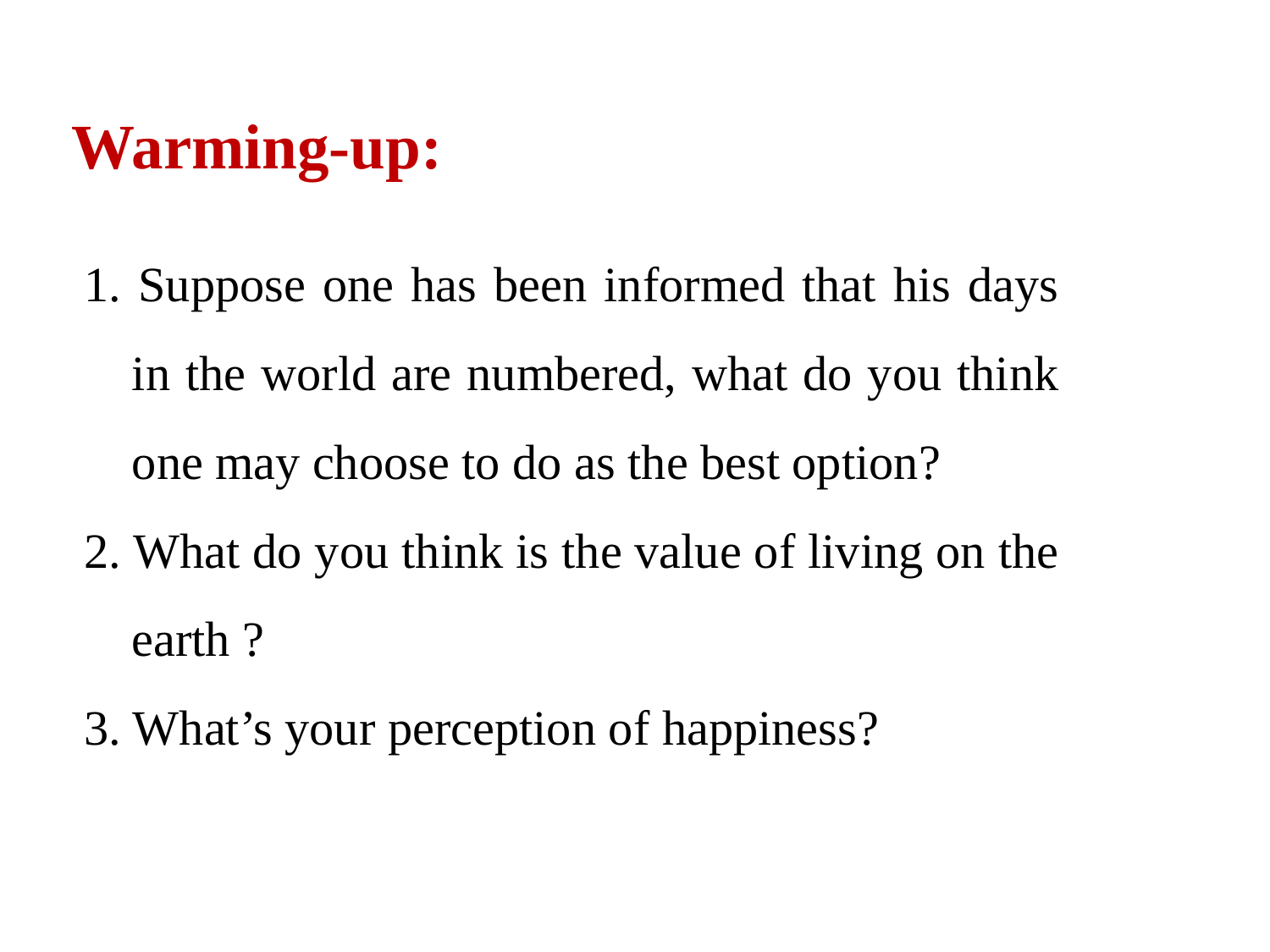

Warming-up:
1. Suppose one has been informed that his days in the world are numbered, what do you think one may choose to do as the best option?
2. What do you think is the value of living on the earth ?
3. What’s your perception of happiness?